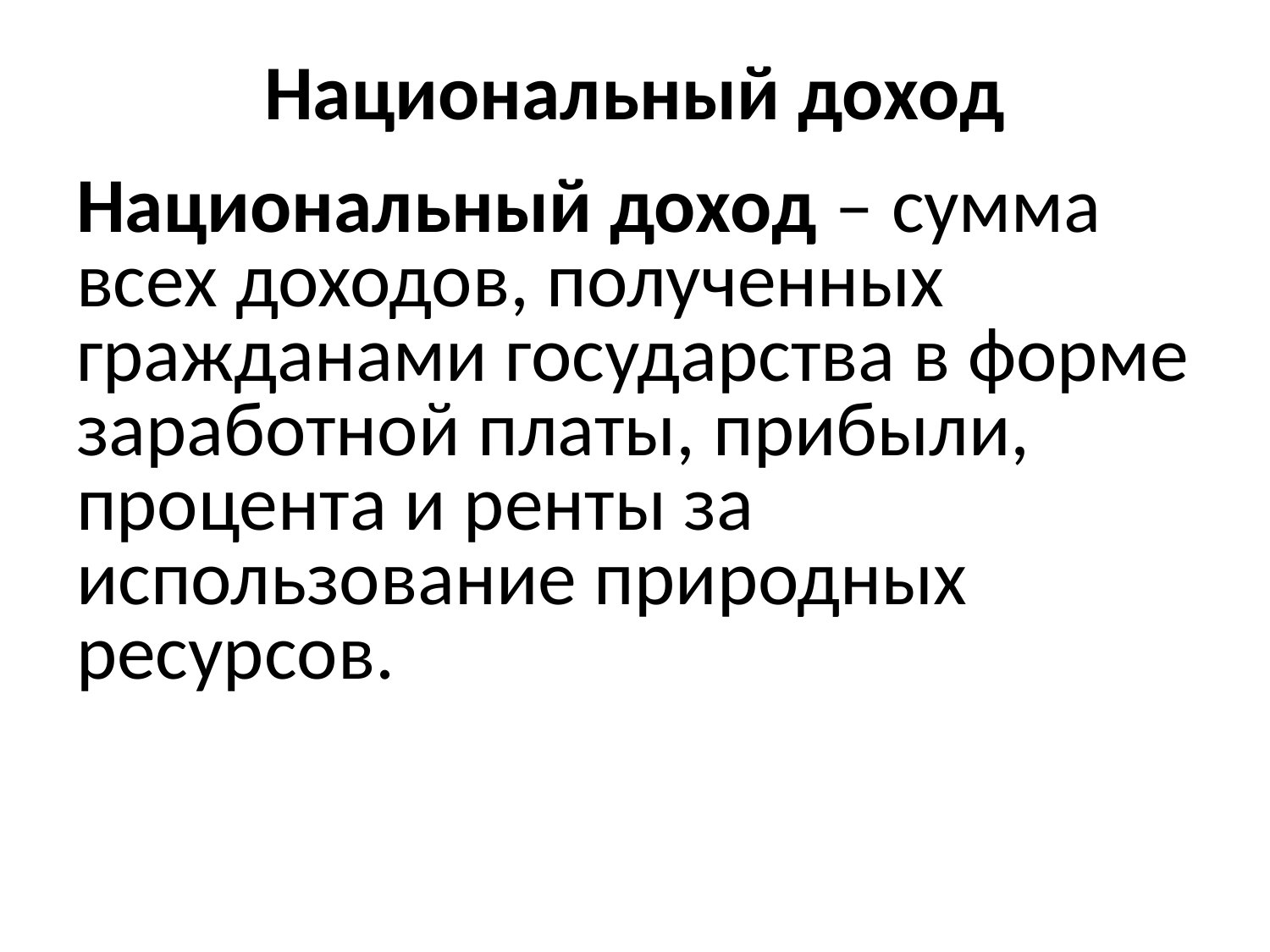

# Национальный доход
Национальный доход – сумма всех доходов, полученных гражданами государства в форме заработной платы, прибыли, процента и ренты за использование природных ресурсов.